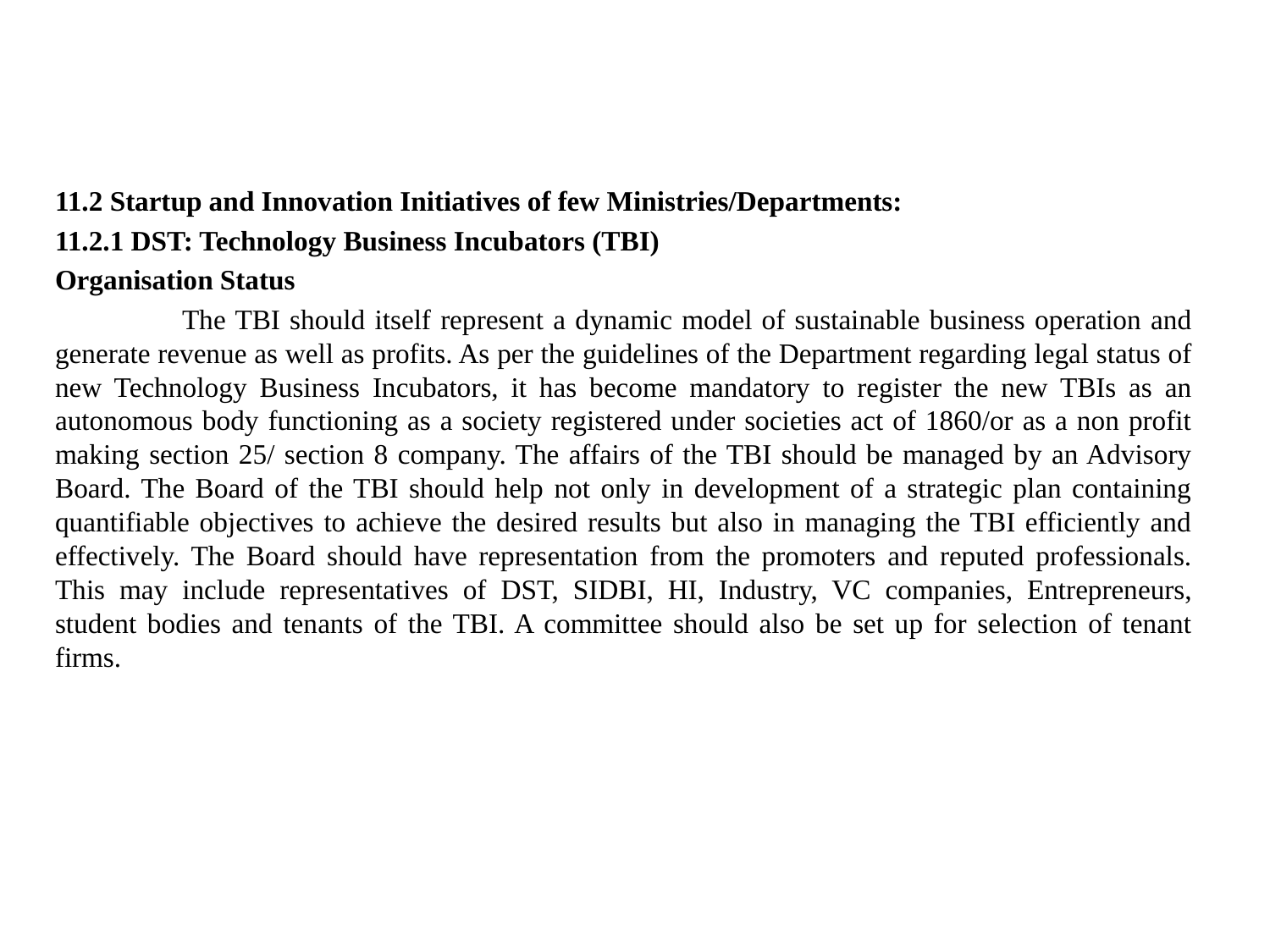

11.2 Startup and Innovation Initiatives of few Ministries/Departments:
11.2.1 DST: Technology Business Incubators (TBI)
Organisation Status
	The TBI should itself represent a dynamic model of sustainable business operation and generate revenue as well as profits. As per the guidelines of the Department regarding legal status of new Technology Business Incubators, it has become mandatory to register the new TBIs as an autonomous body functioning as a society registered under societies act of 1860/or as a non profit making section 25/ section 8 company. The affairs of the TBI should be managed by an Advisory Board. The Board of the TBI should help not only in development of a strategic plan containing quantifiable objectives to achieve the desired results but also in managing the TBI efficiently and effectively. The Board should have representation from the promoters and reputed professionals. This may include representatives of DST, SIDBI, HI, Industry, VC companies, Entrepreneurs, student bodies and tenants of the TBI. A committee should also be set up for selection of tenant firms.